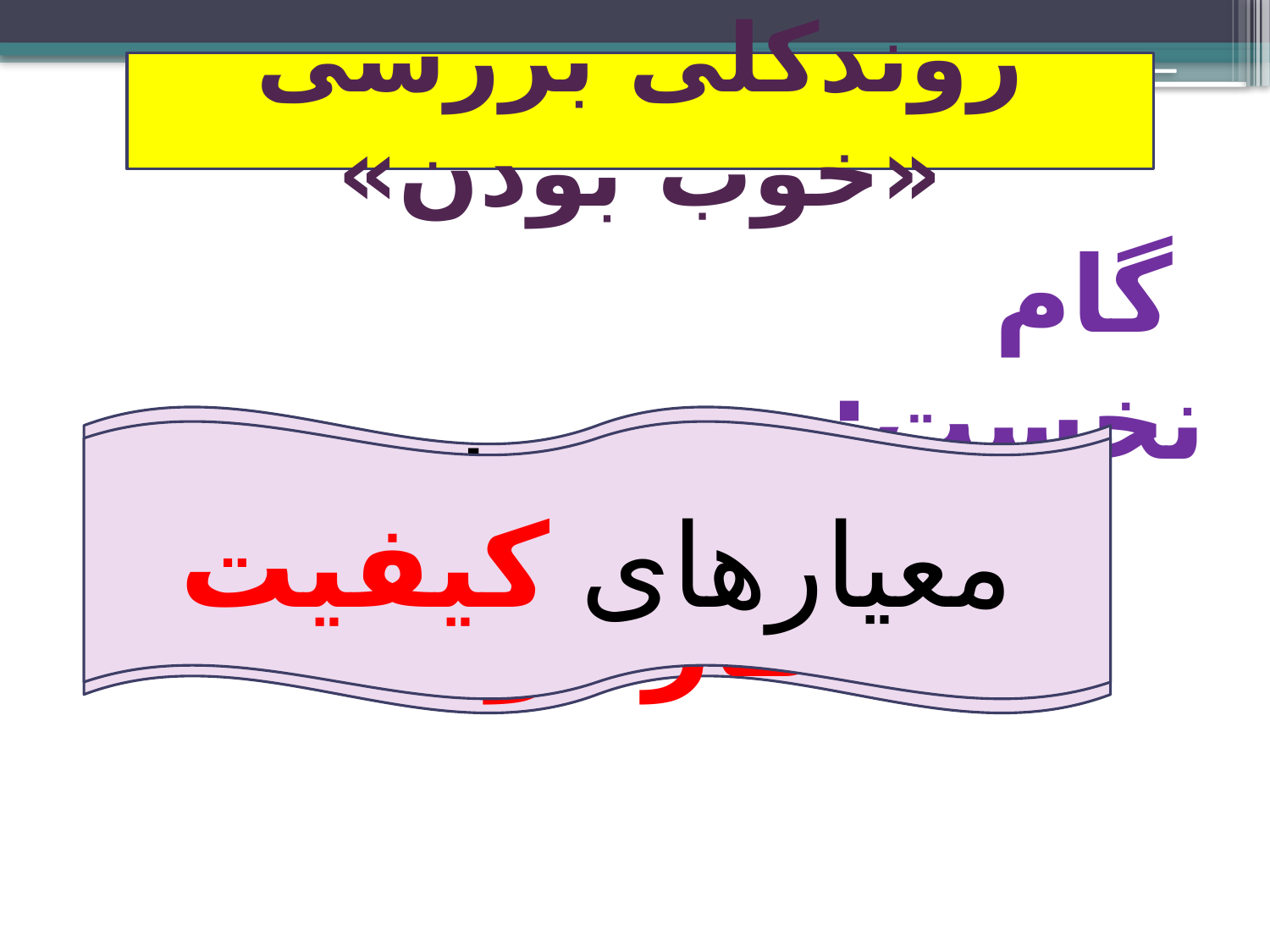

#
روندکلی بررسی «خوب بودن»
 گام نخست:

  شناختن معیارهای کارخوب
معیار‌های کیفیت